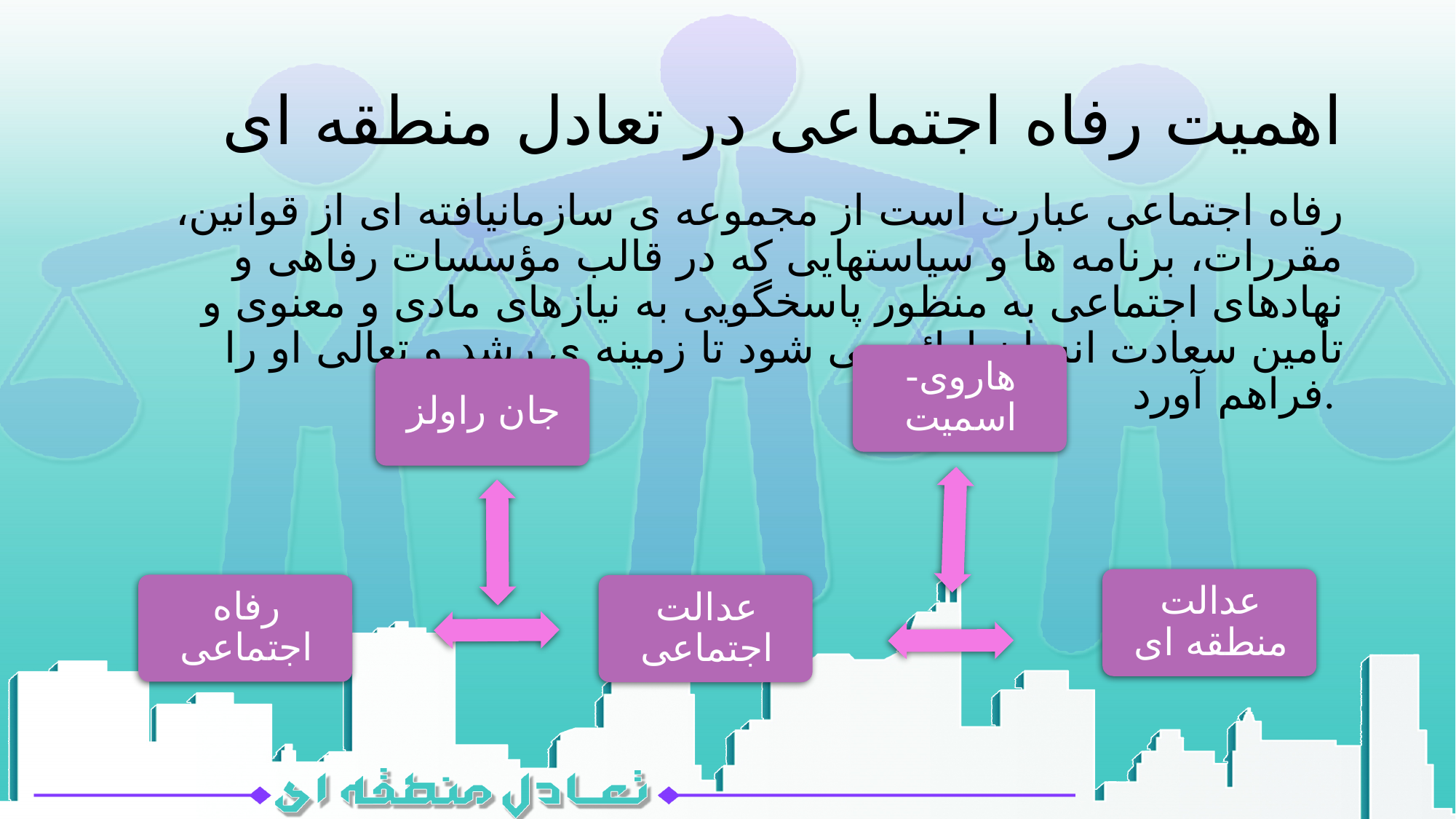

# اهمیت رفاه اجتماعی در تعادل منطقه ای
هاروی-اسمیت

جان راولز

عدالت اجتماعی

عدالت منطقه ای

رفاه اجتماعی

رفاه اجتماعی عبارت است از مجموعه ی سازمانیافته ای از قوانین، مقررات، برنامه ها و سیاستهایی که در قالب مؤسسات رفاهی و نهادهای اجتماعی به منظور پاسخگویی به نیازهای مادی و معنوی و تأمین سعادت انسان ارائه می شود تا زمینه ی رشد و تعالی او را فراهم آورد.